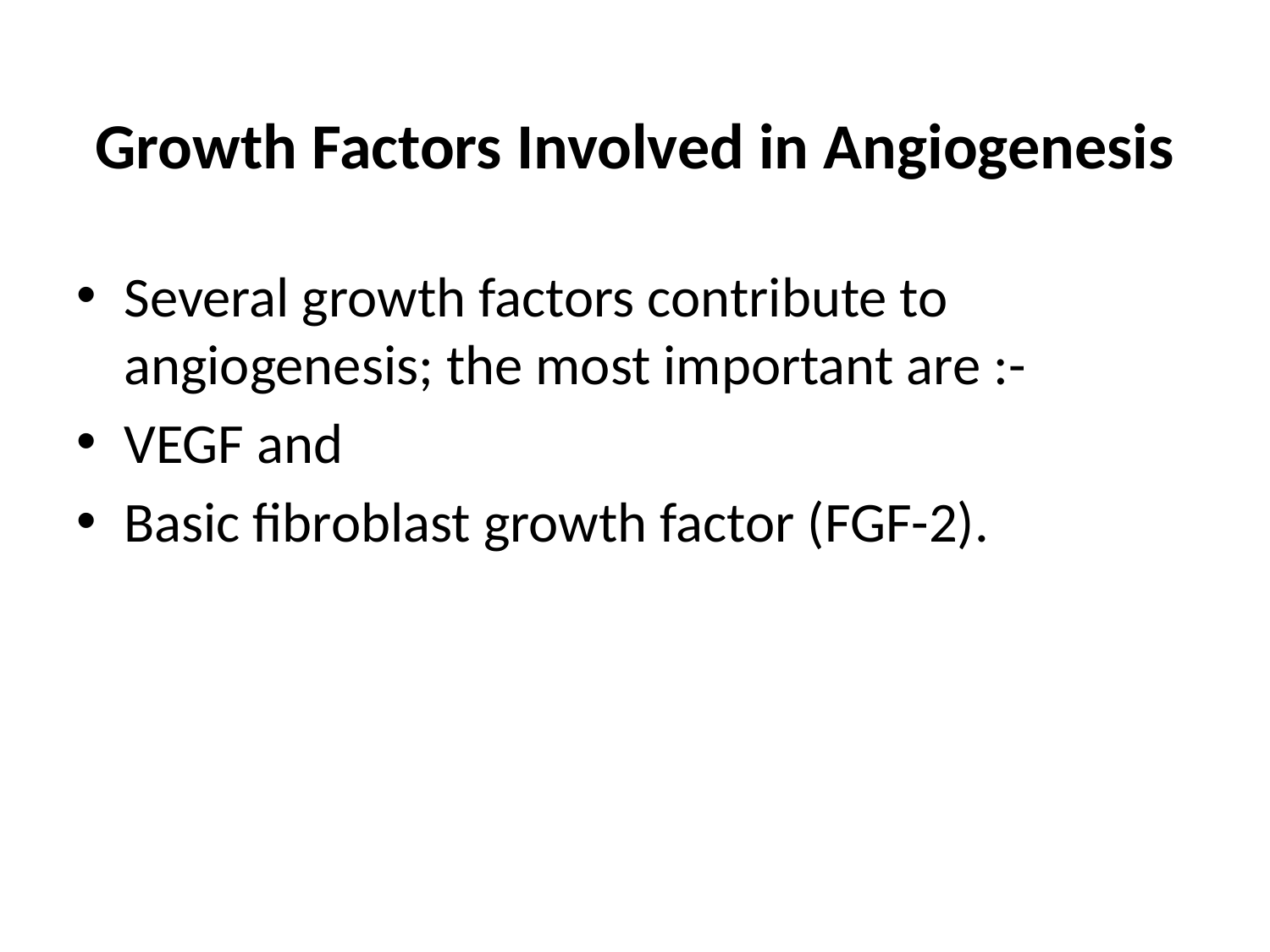

# Growth Factors Involved in Angiogenesis
Several growth factors contribute to angiogenesis; the most important are :-
VEGF and
Basic fibroblast growth factor (FGF-2).